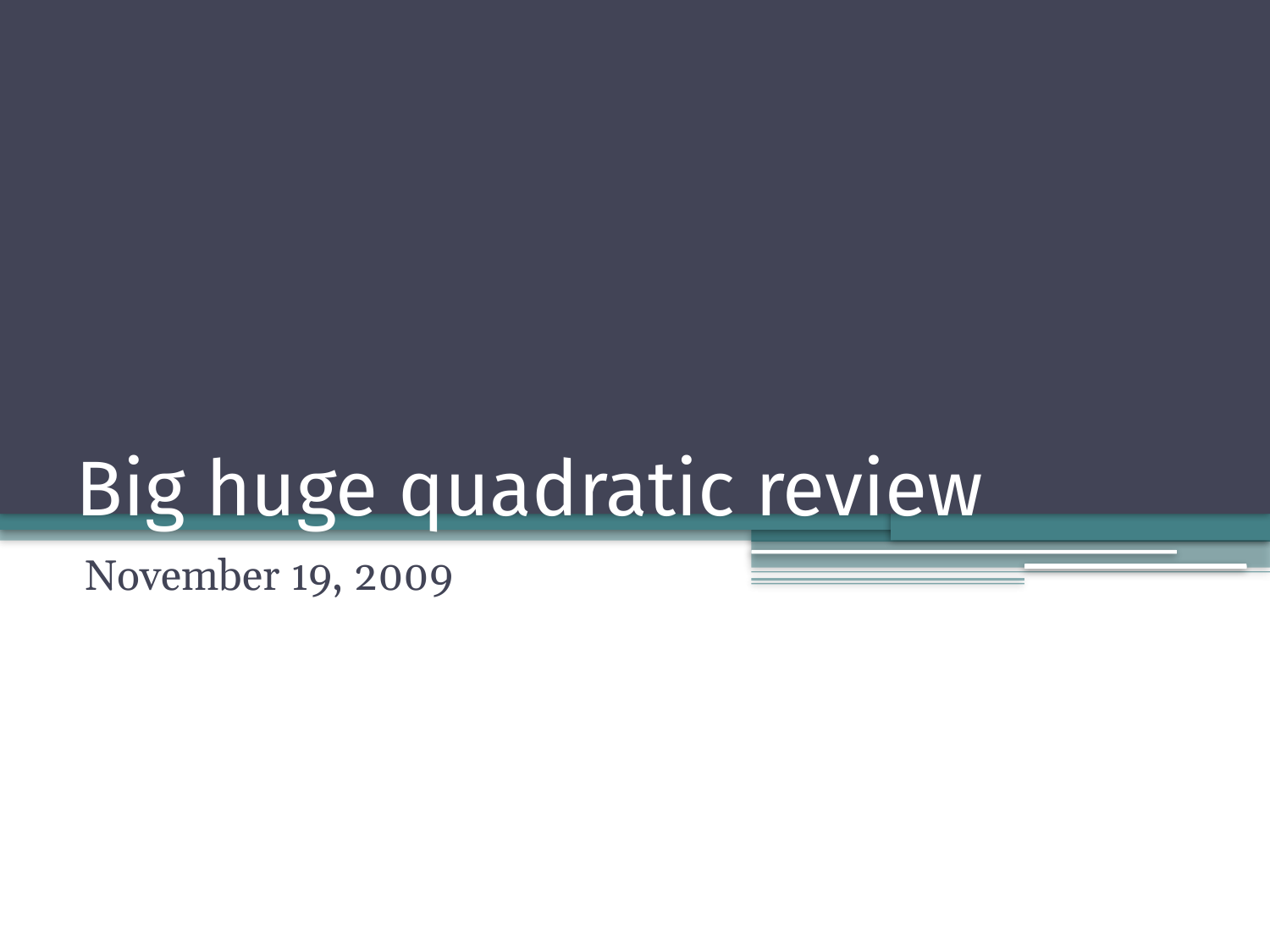

# Big huge quadratic review
November 19, 2009